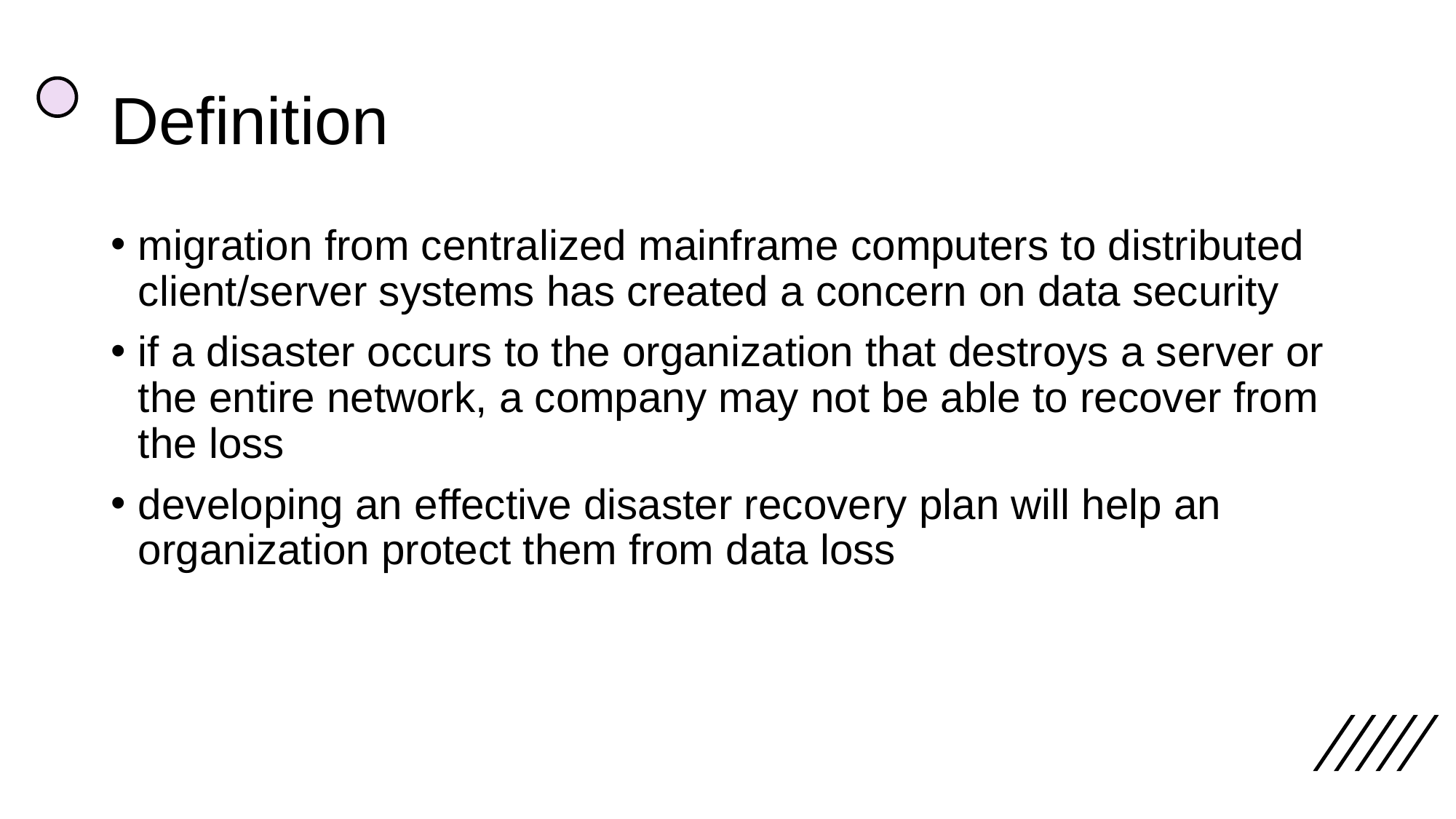

# Definition
migration from centralized mainframe computers to distributed client/server systems has created a concern on data security
if a disaster occurs to the organization that destroys a server or the entire network, a company may not be able to recover from the loss
developing an effective disaster recovery plan will help an organization protect them from data loss